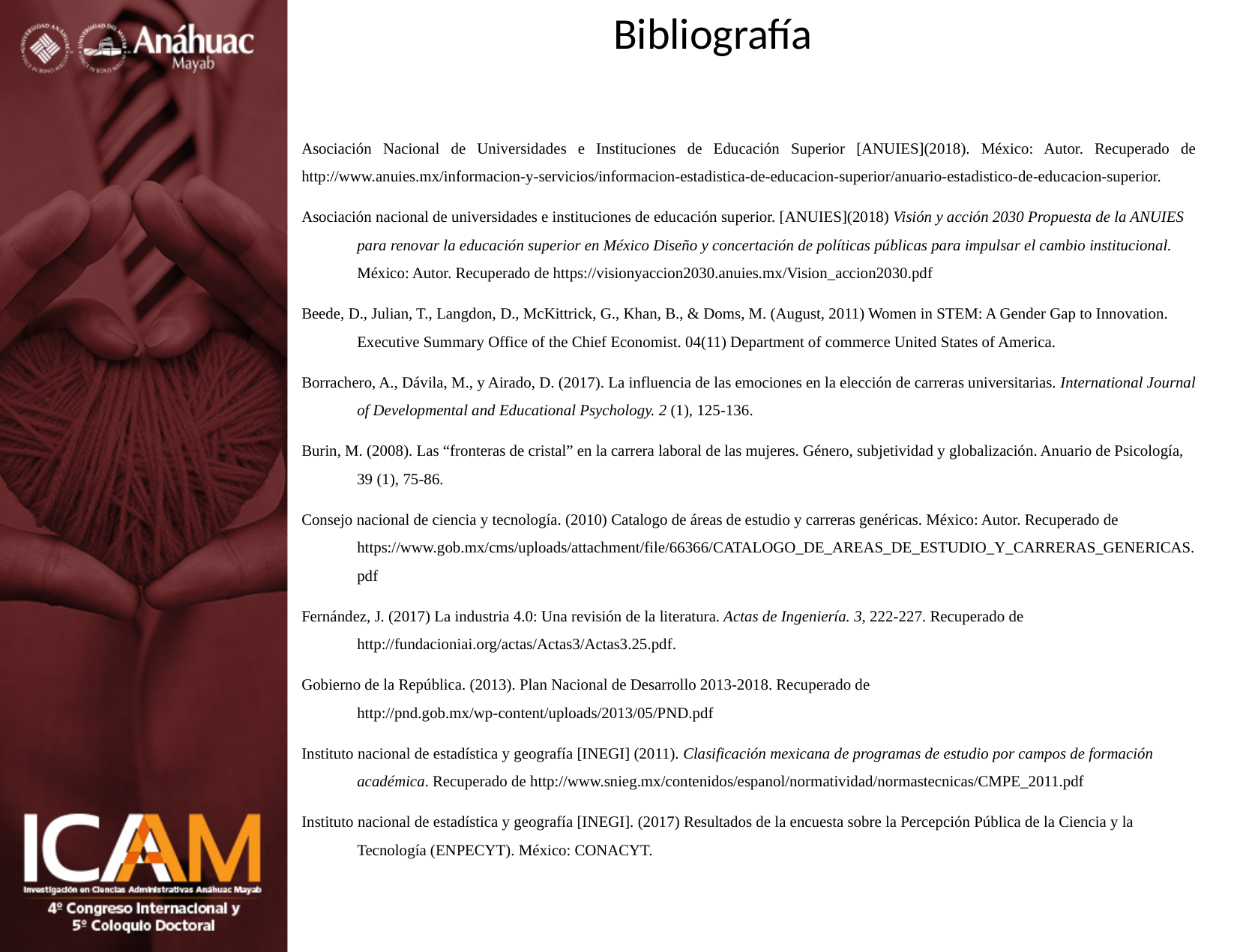

Bibliografía
Asociación Nacional de Universidades e Instituciones de Educación Superior [ANUIES](2018). México: Autor. Recuperado de http://www.anuies.mx/informacion-y-servicios/informacion-estadistica-de-educacion-superior/anuario-estadistico-de-educacion-superior.
Asociación nacional de universidades e instituciones de educación superior. [ANUIES](2018) Visión y acción 2030 Propuesta de la ANUIES para renovar la educación superior en México Diseño y concertación de políticas públicas para impulsar el cambio institucional. México: Autor. Recuperado de https://visionyaccion2030.anuies.mx/Vision_accion2030.pdf
Beede, D., Julian, T., Langdon, D., McKittrick, G., Khan, B., & Doms, M. (August, 2011) Women in STEM: A Gender Gap to Innovation. Executive Summary Office of the Chief Economist. 04(11) Department of commerce United States of America.
Borrachero, A., Dávila, M., y Airado, D. (2017). La influencia de las emociones en la elección de carreras universitarias. International Journal of Developmental and Educational Psychology. 2 (1), 125-136.
Burin, M. (2008). Las “fronteras de cristal” en la carrera laboral de las mujeres. Género, subjetividad y globalización. Anuario de Psicología, 39 (1), 75-86.
Consejo nacional de ciencia y tecnología. (2010) Catalogo de áreas de estudio y carreras genéricas. México: Autor. Recuperado de https://www.gob.mx/cms/uploads/attachment/file/66366/CATALOGO_DE_AREAS_DE_ESTUDIO_Y_CARRERAS_GENERICAS.pdf
Fernández, J. (2017) La industria 4.0: Una revisión de la literatura. Actas de Ingeniería. 3, 222-227. Recuperado de http://fundacioniai.org/actas/Actas3/Actas3.25.pdf.
Gobierno de la República. (2013). Plan Nacional de Desarrollo 2013-2018. Recuperado de  http://pnd.gob.mx/wp-content/uploads/2013/05/PND.pdf
Instituto nacional de estadística y geografía [INEGI] (2011). Clasificación mexicana de programas de estudio por campos de formación académica. Recuperado de http://www.snieg.mx/contenidos/espanol/normatividad/normastecnicas/CMPE_2011.pdf
Instituto nacional de estadística y geografía [INEGI]. (2017) Resultados de la encuesta sobre la Percepción Pública de la Ciencia y la Tecnología (ENPECYT). México: CONACYT.